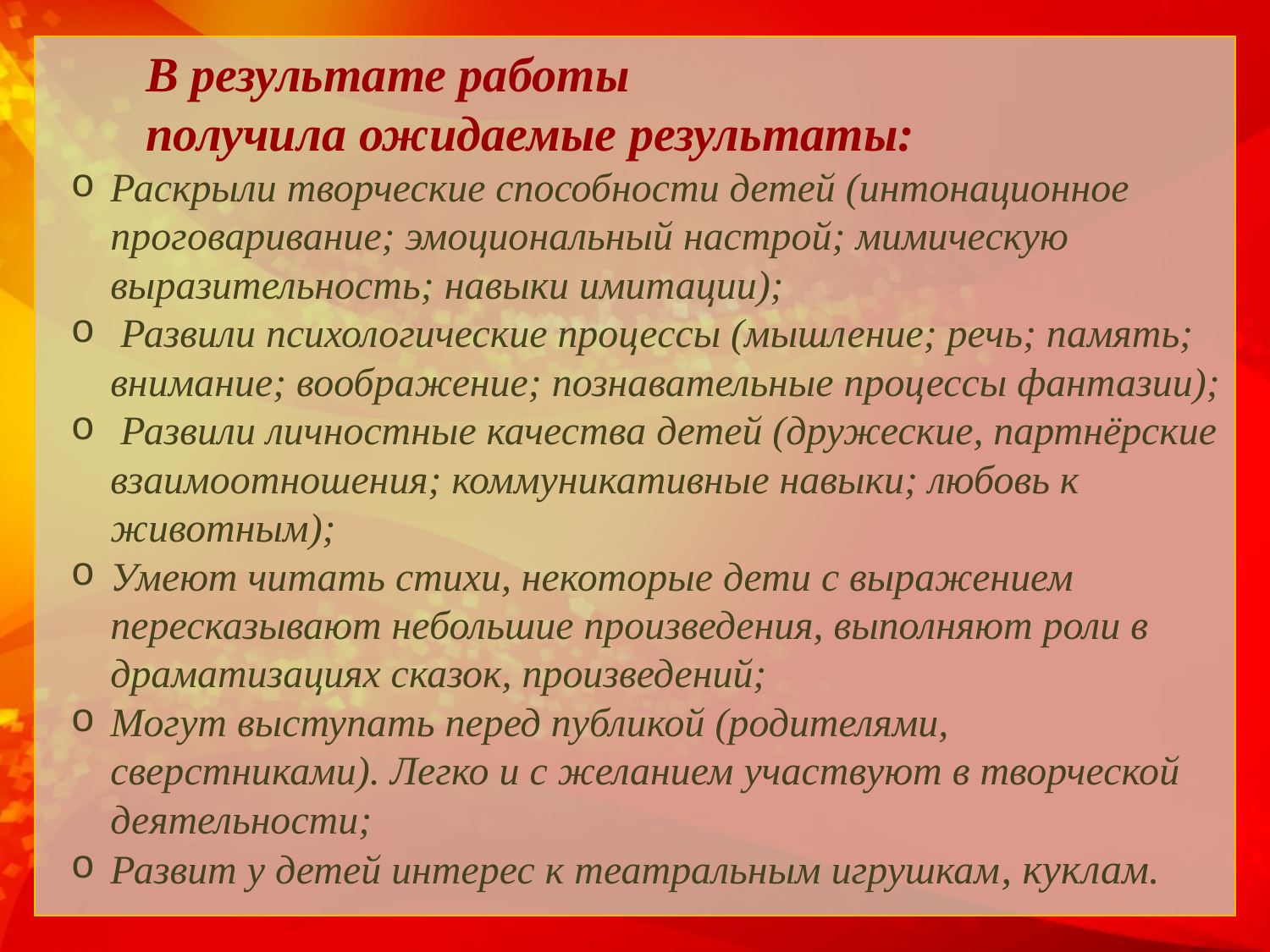

В результате работы
получила ожидаемые результаты:
Раскрыли творческие способности детей (интонационное проговаривание; эмоциональный настрой; мимическую выразительность; навыки имитации);
 Развили психологические процессы (мышление; речь; память; внимание; воображение; познавательные процессы фантазии);
 Развили личностные качества детей (дружеские, партнёрские взаимоотношения; коммуникативные навыки; любовь к животным);
Умеют читать стихи, некоторые дети с выражением пересказывают небольшие произведения, выполняют роли в драматизациях сказок, произведений;
Могут выступать перед публикой (родителями, сверстниками). Легко и с желанием участвуют в творческой деятельности;
Развит у детей интерес к театральным игрушкам, куклам.